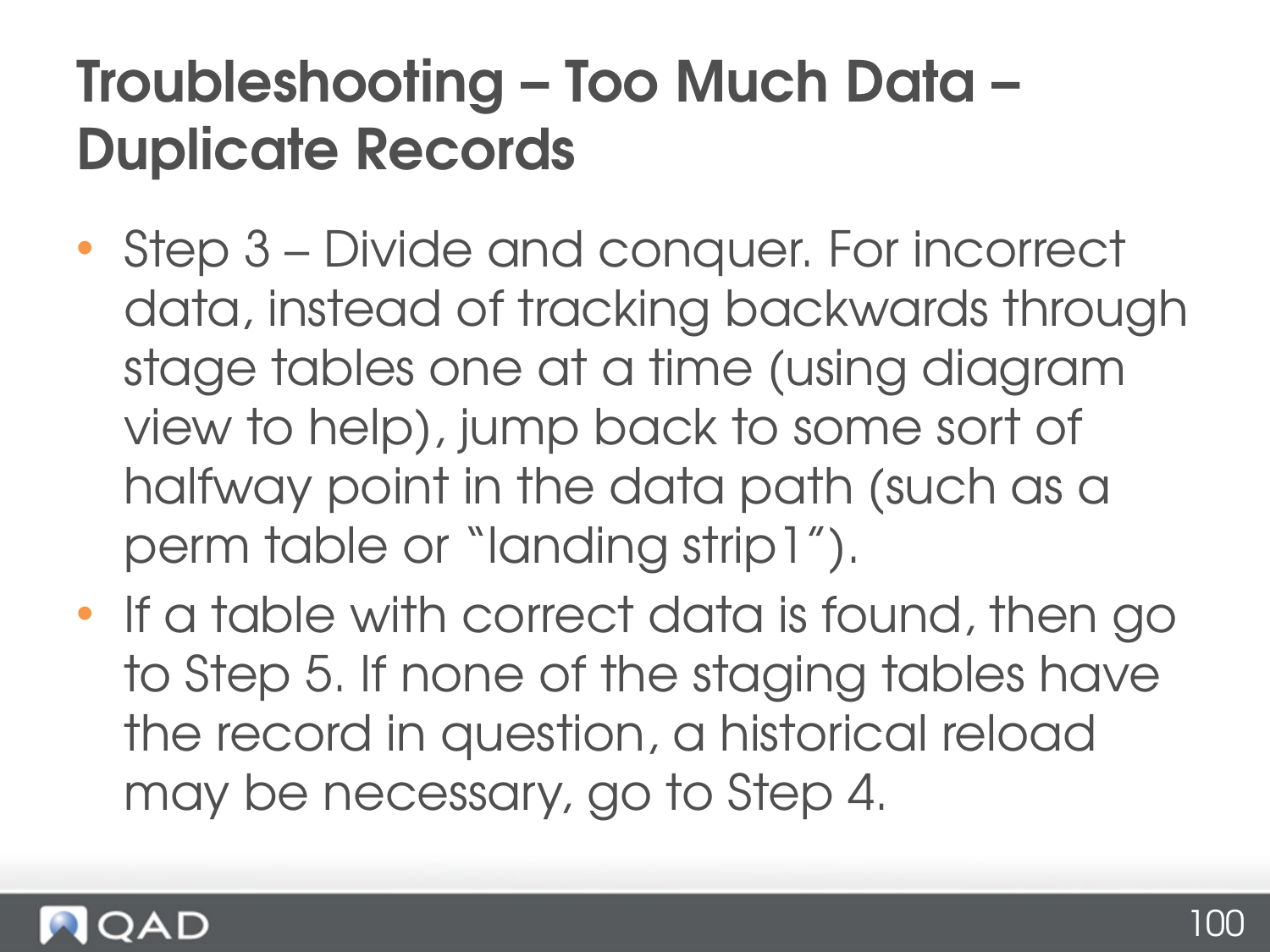

Troubleshooting – Too Much Data – Duplicate Records
Step 3 – Divide and conquer. For incorrect data, instead of tracking backwards through stage tables one at a time (using diagram view to help), jump back to some sort of halfway point in the data path (such as a perm table or “landing strip1”).
If a table with correct data is found, then go to Step 5. If none of the staging tables have the record in question, a historical reload may be necessary, go to Step 4.
100